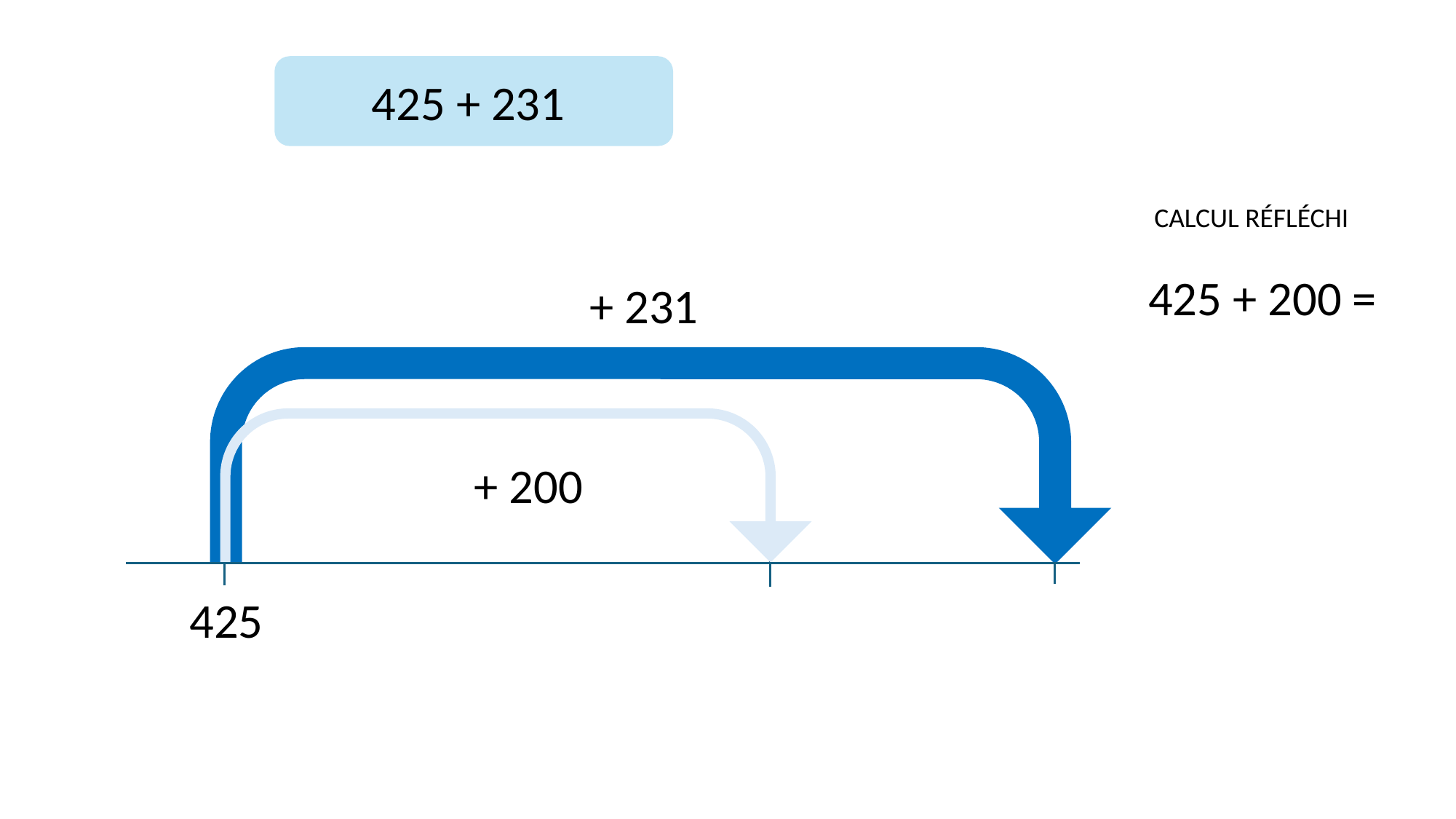

425 + 231
CALCUL RÉFLÉCHI
425 + 200 =
 + 231

 + 200
425